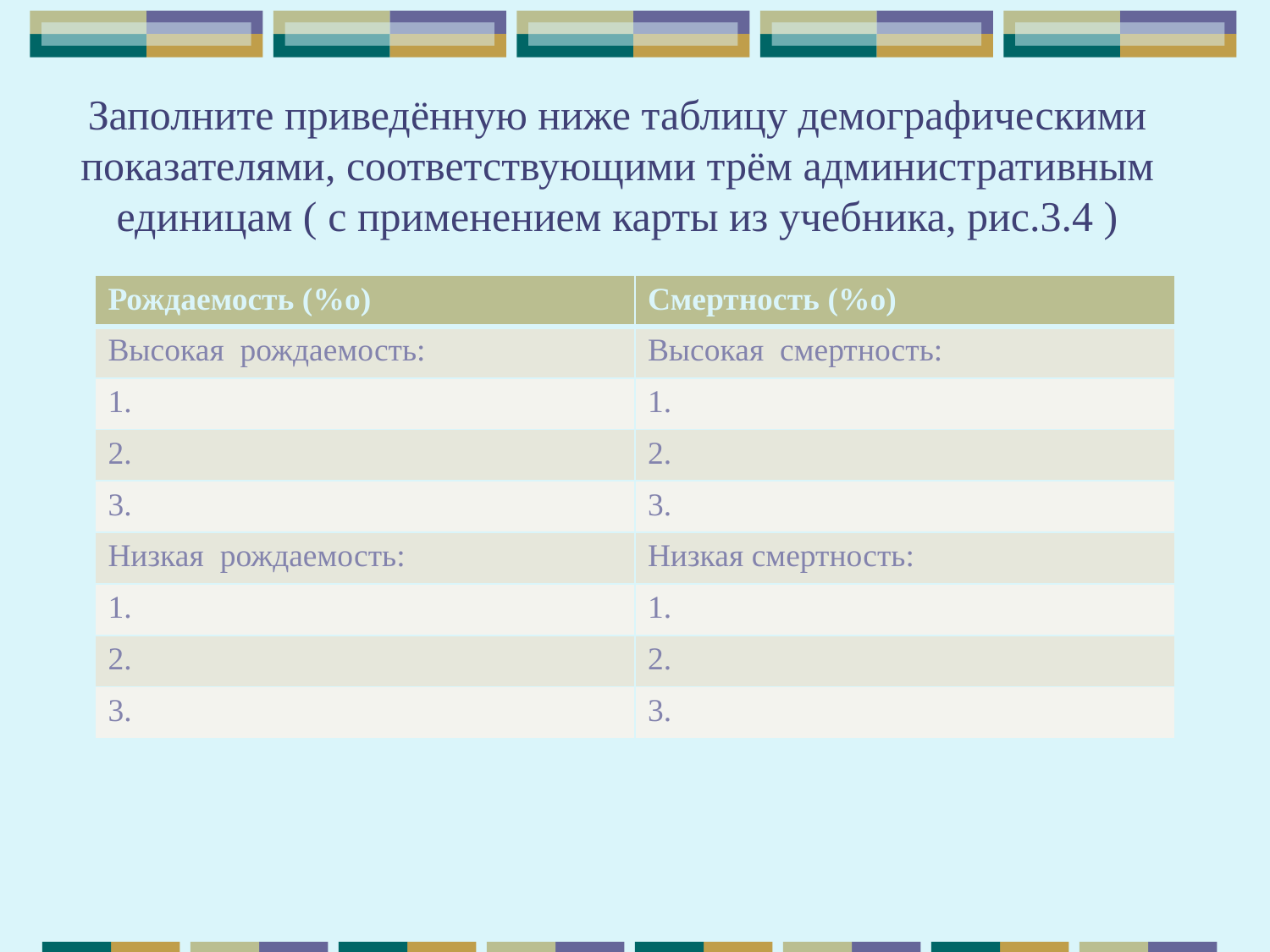

# Заполните приведённую ниже таблицу демографическими показателями, соответствующими трём административным единицам ( с применением карты из учебника, рис.3.4 )
| Рождаемость (%о) | Смертность (%о) |
| --- | --- |
| Высокая рождаемость: | Высокая смертность: |
| 1. | 1. |
| 2. | 2. |
| 3. | 3. |
| Низкая рождаемость: | Низкая смертность: |
| 1. | 1. |
| 2. | 2. |
| 3. | 3. |